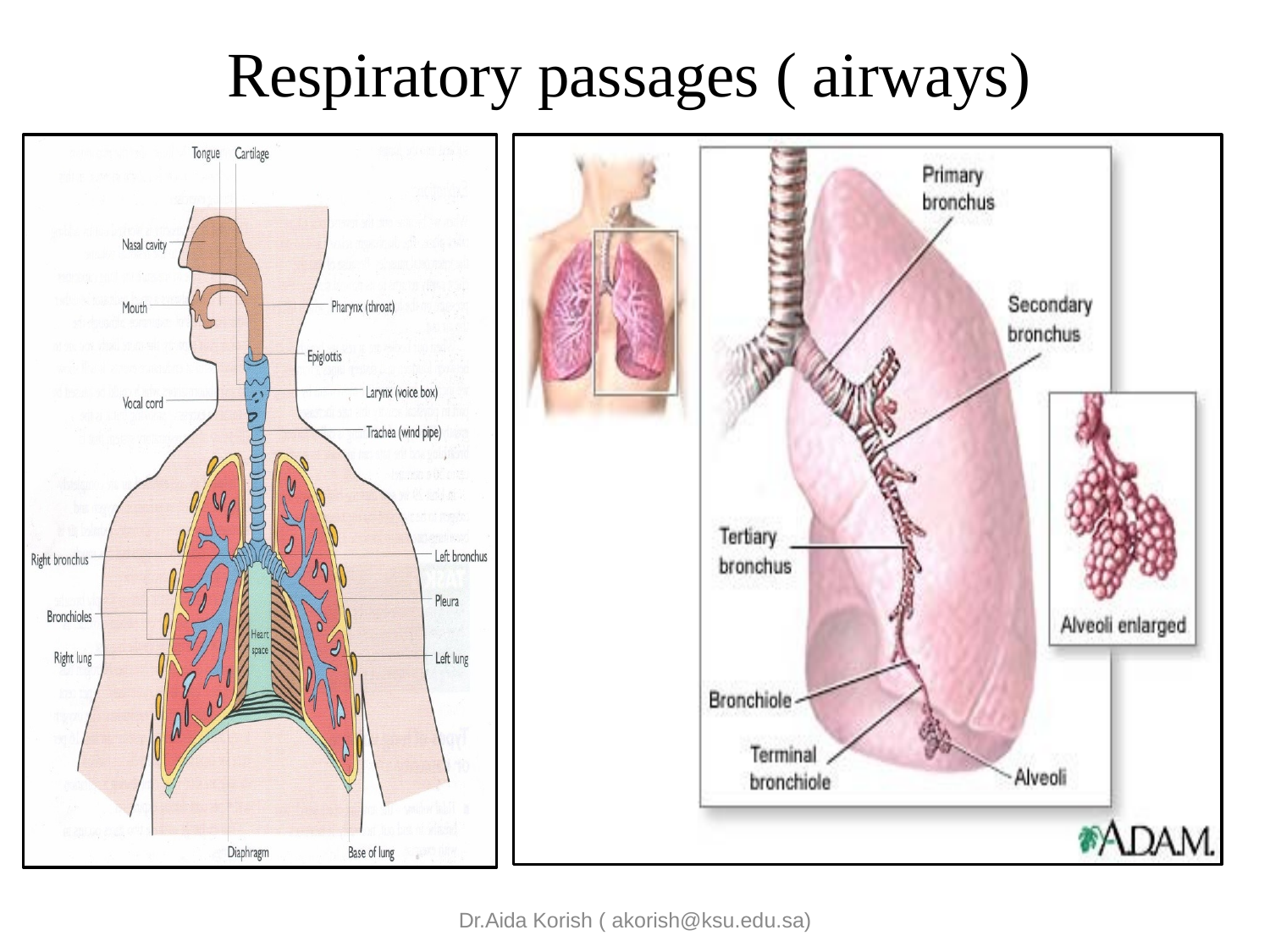

# Respiratory passages ( airways)

Dr.Aida Korish ( akorish@ksu.edu.sa)